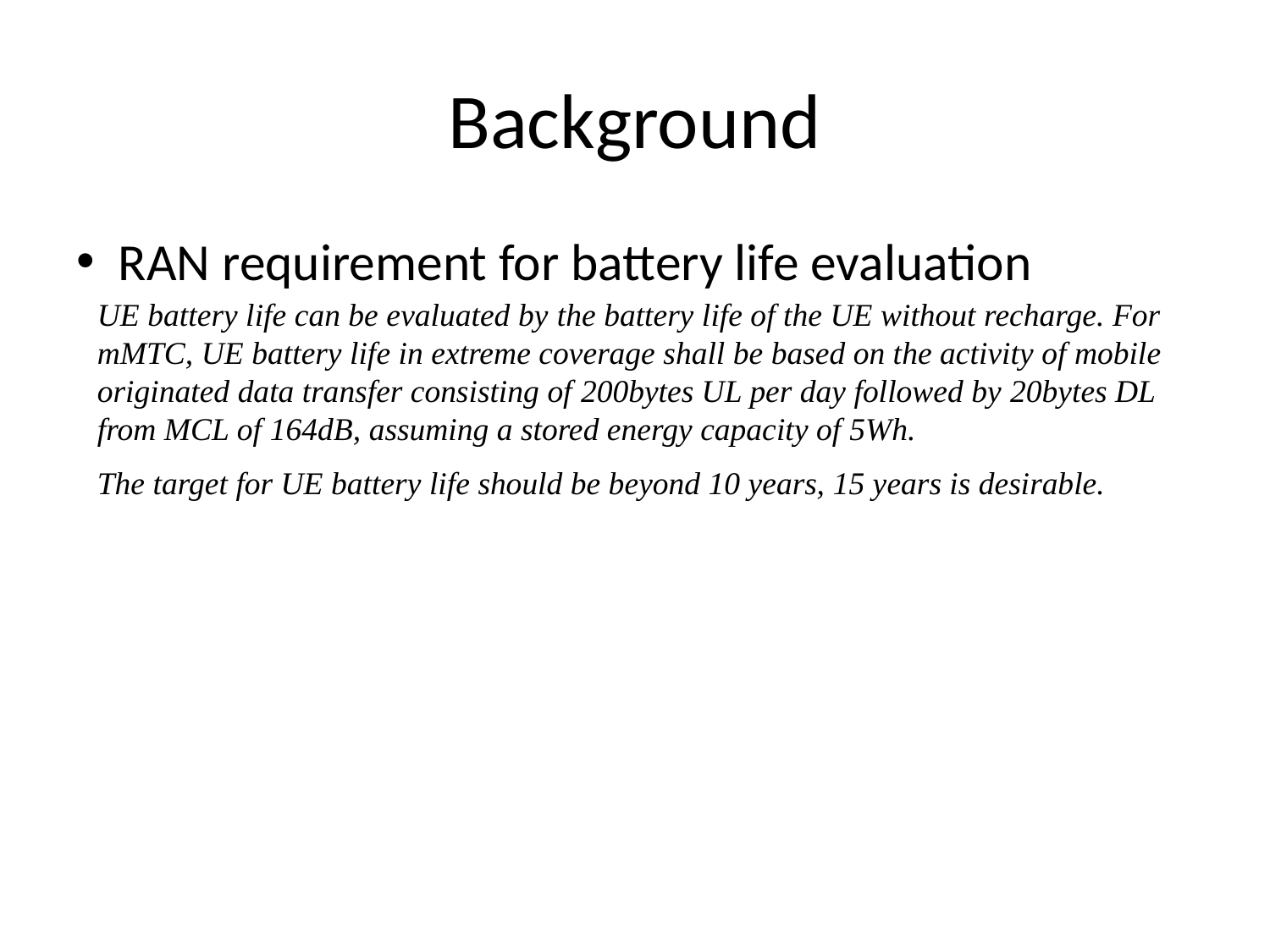

# Background
RAN requirement for battery life evaluation
UE battery life can be evaluated by the battery life of the UE without recharge. For mMTC, UE battery life in extreme coverage shall be based on the activity of mobile originated data transfer consisting of 200bytes UL per day followed by 20bytes DL from MCL of 164dB, assuming a stored energy capacity of 5Wh.
The target for UE battery life should be beyond 10 years, 15 years is desirable.